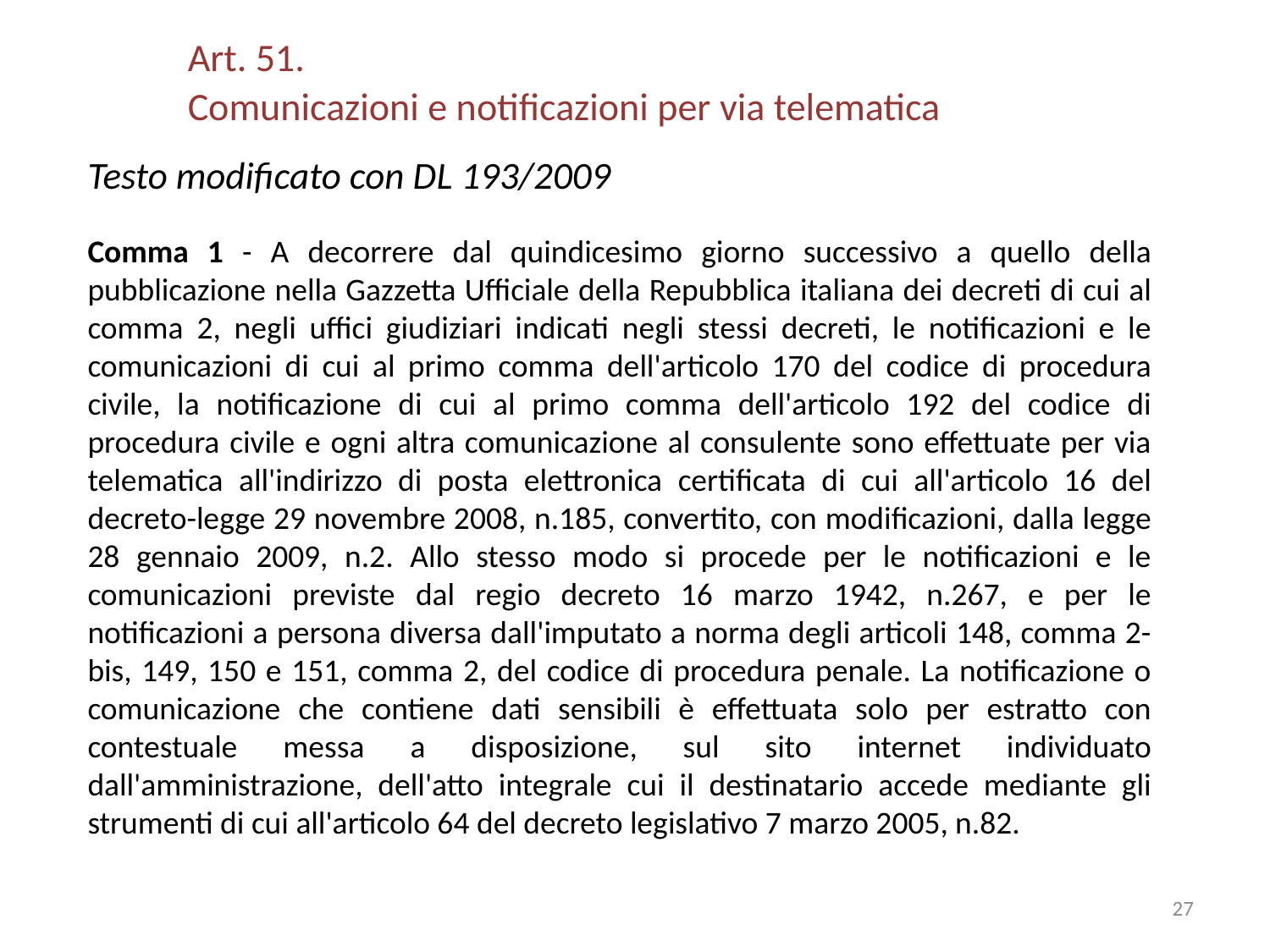

Art. 51.
Comunicazioni e notificazioni per via telematica

Testo modificato con DL 193/2009

Comma 1 - A decorrere dal quindicesimo giorno successivo a quello della pubblicazione nella Gazzetta Ufficiale della Repubblica italiana dei decreti di cui al comma 2, negli uffici giudiziari indicati negli stessi decreti, le notificazioni e le comunicazioni di cui al primo comma dell'articolo 170 del codice di procedura civile, la notificazione di cui al primo comma dell'articolo 192 del codice di procedura civile e ogni altra comunicazione al consulente sono effettuate per via telematica all'indirizzo di posta elettronica certificata di cui all'articolo 16 del decreto-legge 29 novembre 2008, n.185, convertito, con modificazioni, dalla legge 28 gennaio 2009, n.2. Allo stesso modo si procede per le notificazioni e le comunicazioni previste dal regio decreto 16 marzo 1942, n.267, e per le notificazioni a persona diversa dall'imputato a norma degli articoli 148, comma 2-bis, 149, 150 e 151, comma 2, del codice di procedura penale. La notificazione o comunicazione che contiene dati sensibili è effettuata solo per estratto con contestuale messa a disposizione, sul sito internet individuato dall'amministrazione, dell'atto integrale cui il destinatario accede mediante gli strumenti di cui all'articolo 64 del decreto legislativo 7 marzo 2005, n.82.

27